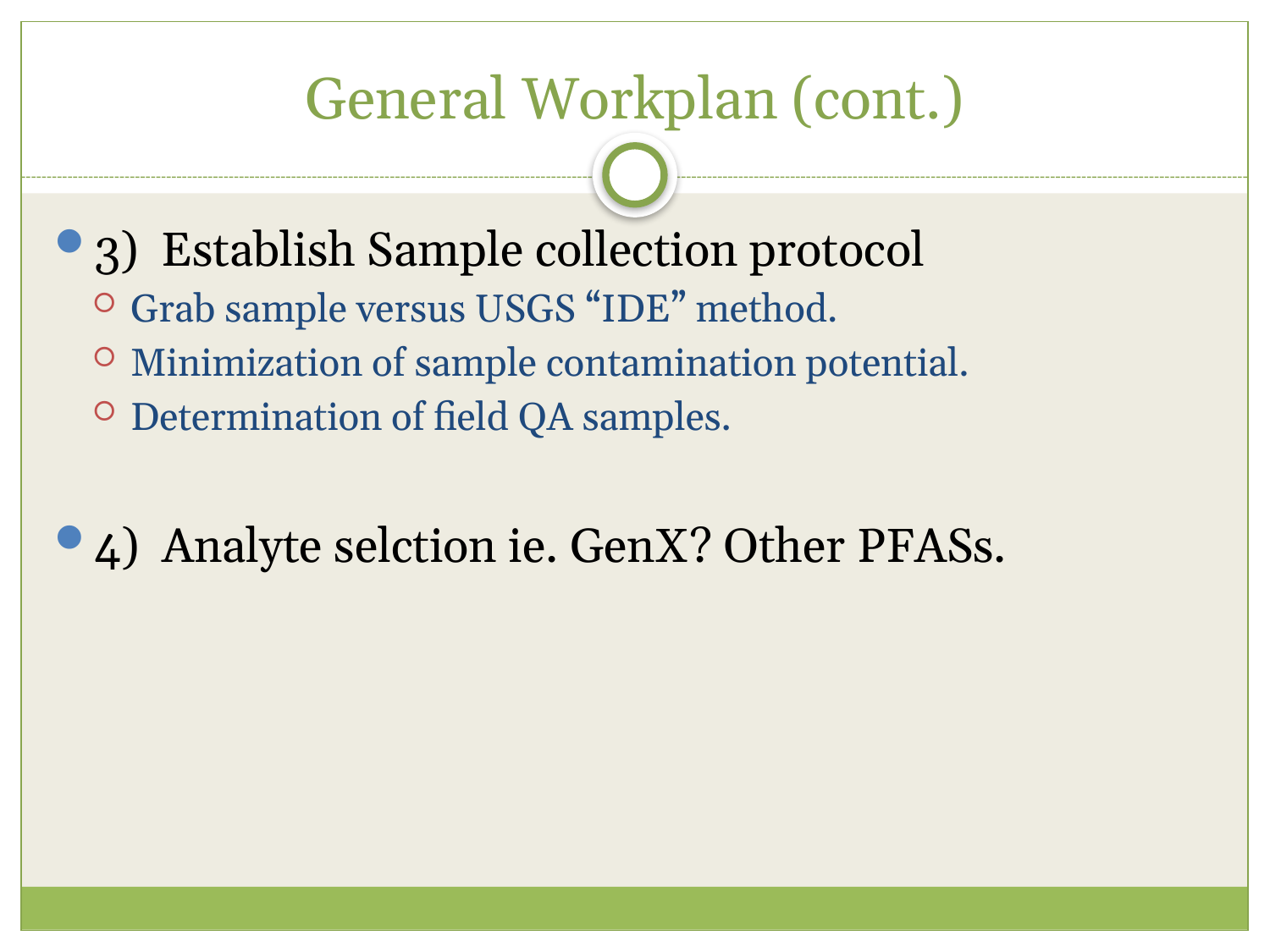

# General Workplan (cont.)
3)  Establish Sample collection protocol
Grab sample versus USGS “IDE” method.
Minimization of sample contamination potential.
Determination of field QA samples.

4)  Analyte selction ie. GenX? Other PFASs.